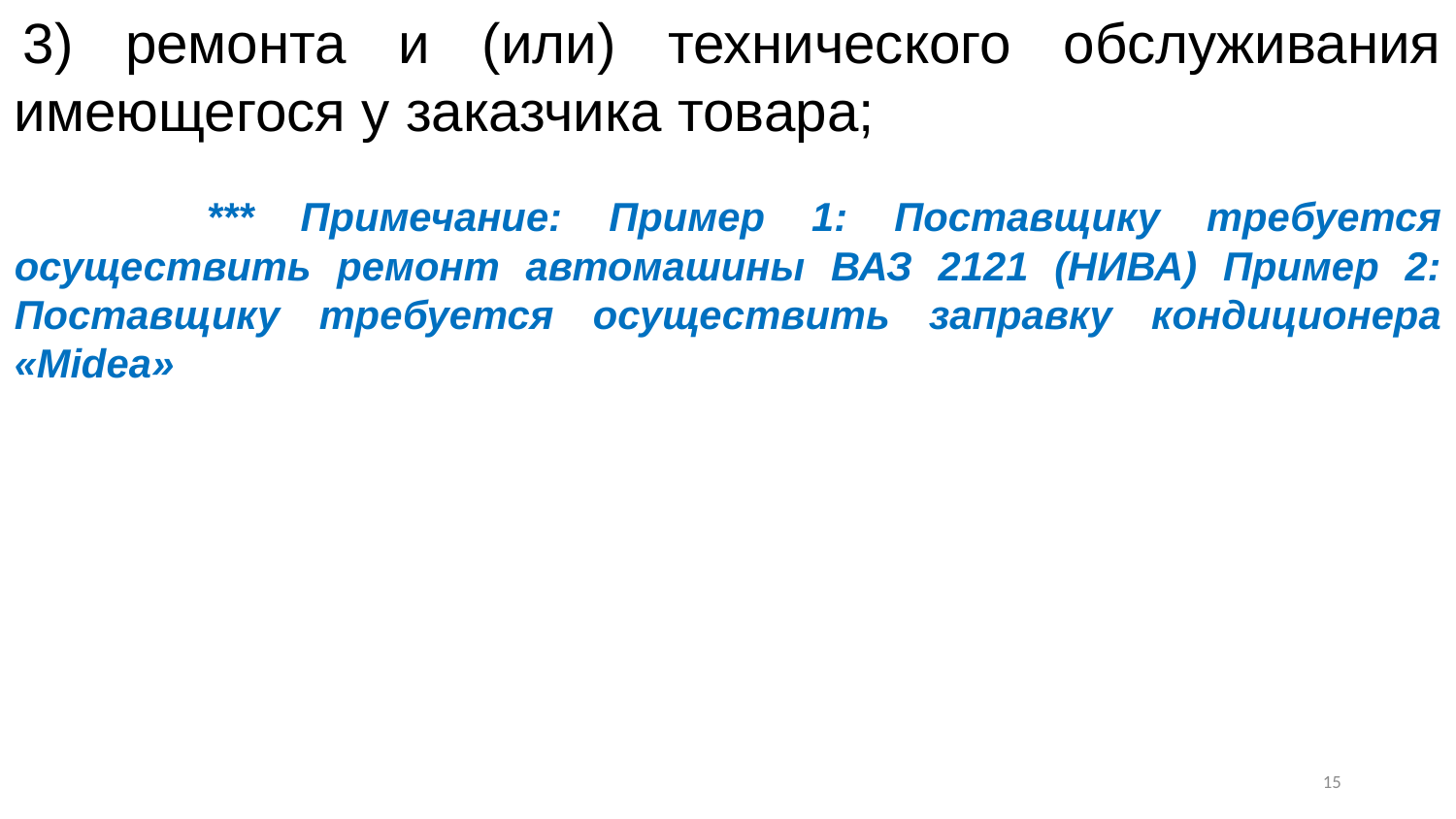

3) ремонта и (или) технического обслуживания имеющегося у заказчика товара;

	 *** Примечание: Пример 1: Поставщику требуется осуществить ремонт автомашины ВАЗ 2121 (НИВА) Пример 2: Поставщику требуется осуществить заправку кондиционера «Midea»

15